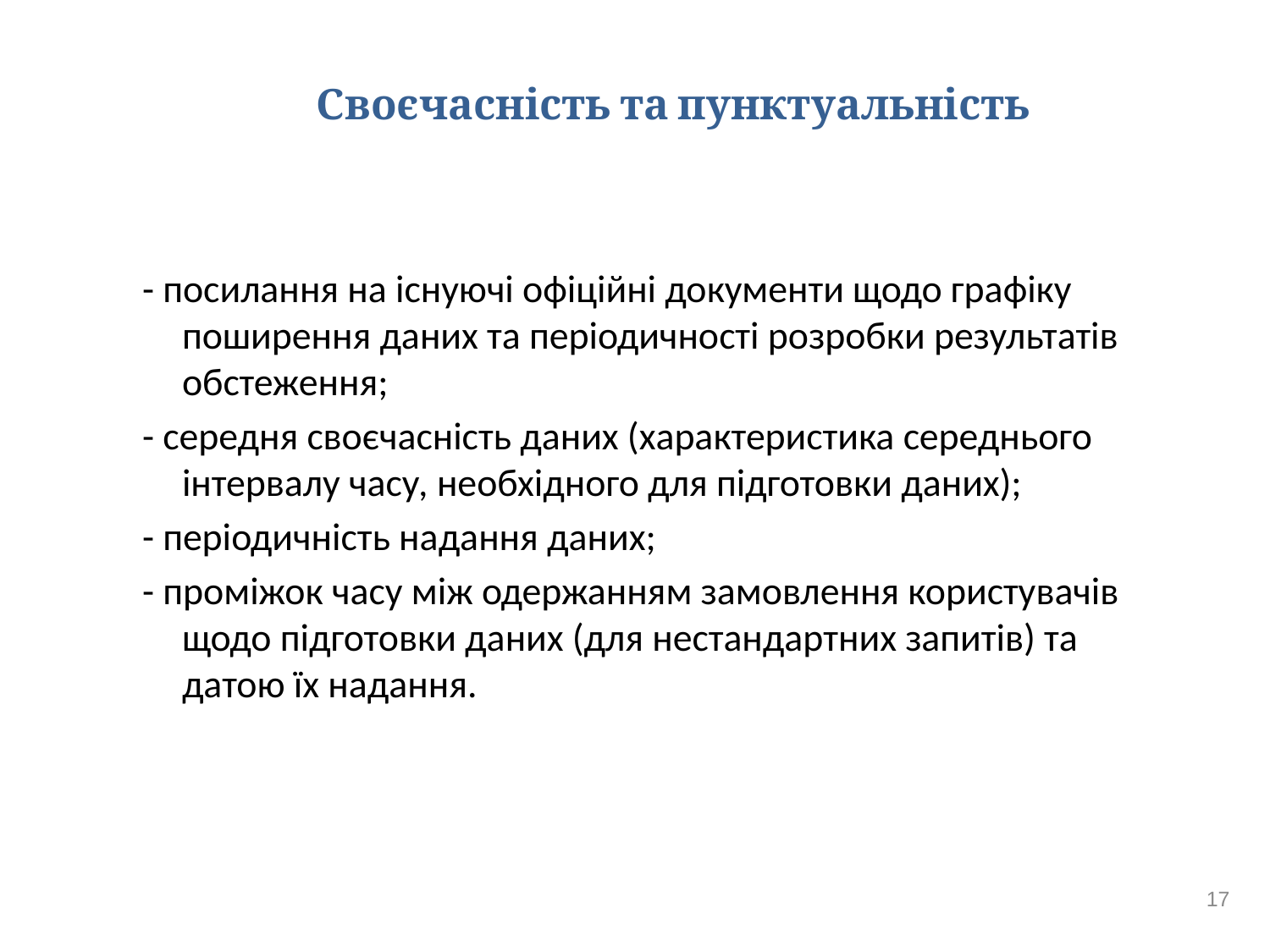

# Своєчасність та пунктуальність
- посилання на існуючі офіційні документи щодо графіку поширення даних та періодичності розробки результатів обстеження;
- середня своєчасність даних (характеристика середнього інтервалу часу, необхідного для підготовки даних);
- періодичність надання даних;
- проміжок часу між одержанням замовлення користувачів щодо підготовки даних (для нестандартних запитів) та датою їх надання.
17